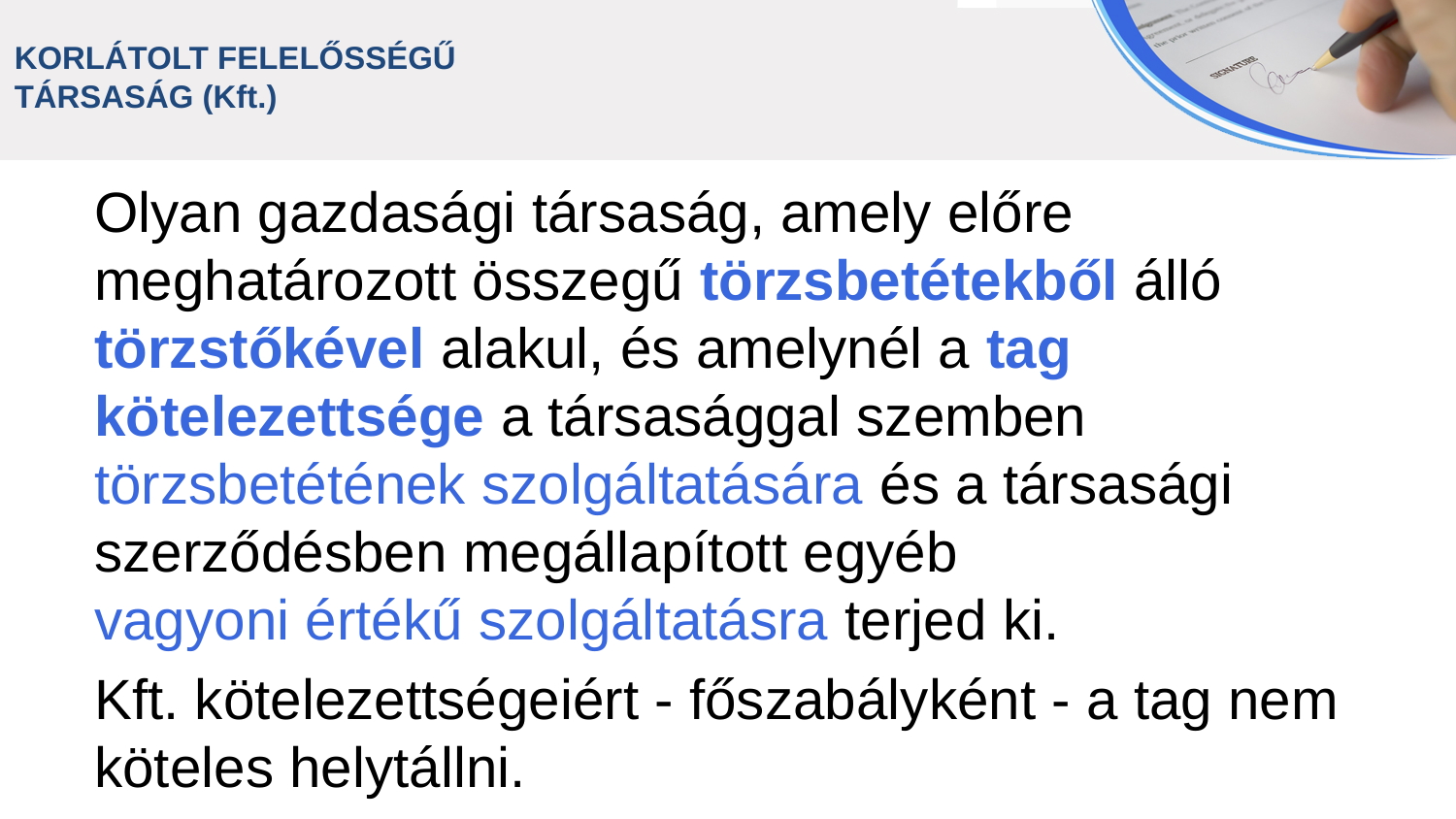

KORLÁTOLT FELELŐSSÉGŰ
TÁRSASÁG (Kft.)
Olyan gazdasági társaság, amely előre
meghatározott összegű törzsbetétekből álló
törzstőkével alakul, és amelynél a tag
kötelezettsége a társasággal szemben
törzsbetétének szolgáltatására és a társasági
szerződésben megállapított egyéb
vagyoni értékű szolgáltatásra terjed ki.
Kft. kötelezettségeiért - főszabályként - a tag nem köteles helytállni.